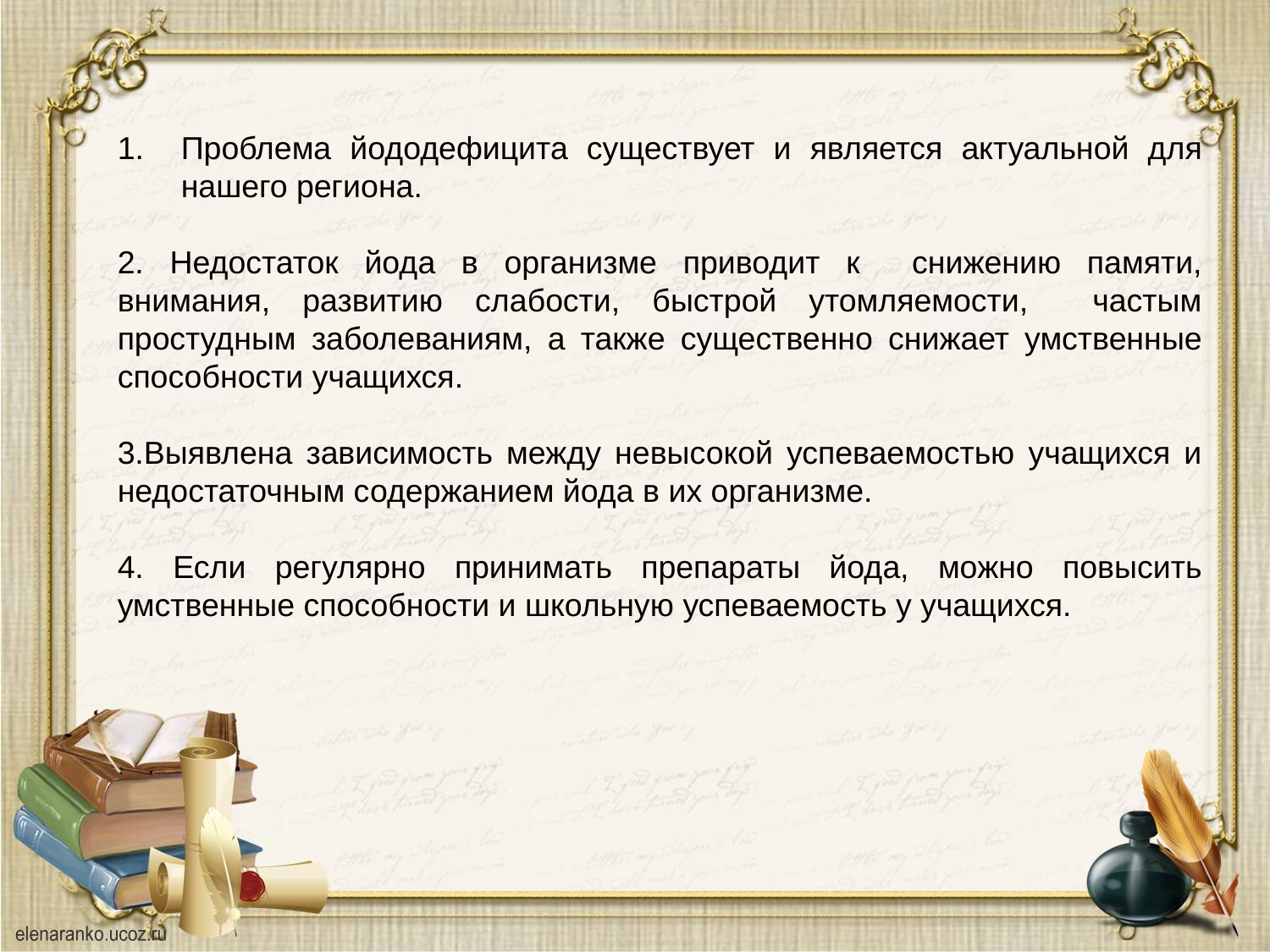

Проблема йододефицита существует и является актуальной для нашего региона.

2. Недостаток йода в организме приводит к  снижению памяти, внимания, развитию слабости, быстрой утомляемости,  частым простудным заболеваниям, а также существенно снижает умственные способности учащихся.

3.Выявлена зависимость между невысокой успеваемостью учащихся и недостаточным содержанием йода в их организме.

4. Если регулярно принимать препараты йода, можно повысить умственные способности и школьную успеваемость у учащихся.